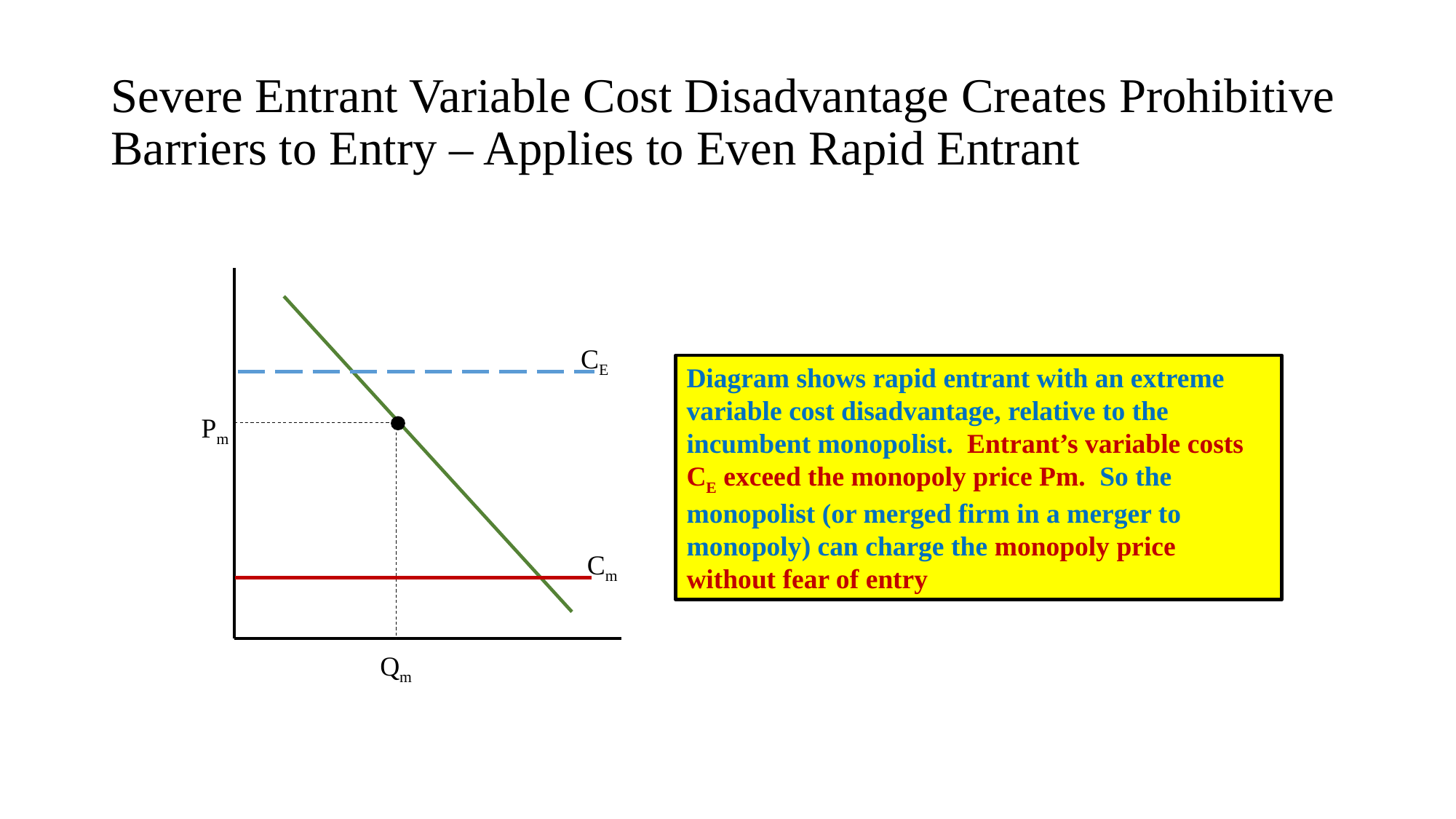

# Severe Entrant Variable Cost Disadvantage Creates Prohibitive Barriers to Entry – Applies to Even Rapid Entrant

CE
Pm

Cm
Qm
Diagram shows rapid entrant with an extreme variable cost disadvantage, relative to the incumbent monopolist.  Entrant’s variable costs CE exceed the monopoly price Pm.  So the monopolist (or merged firm in a merger to monopoly) can charge the monopoly price without fear of entry